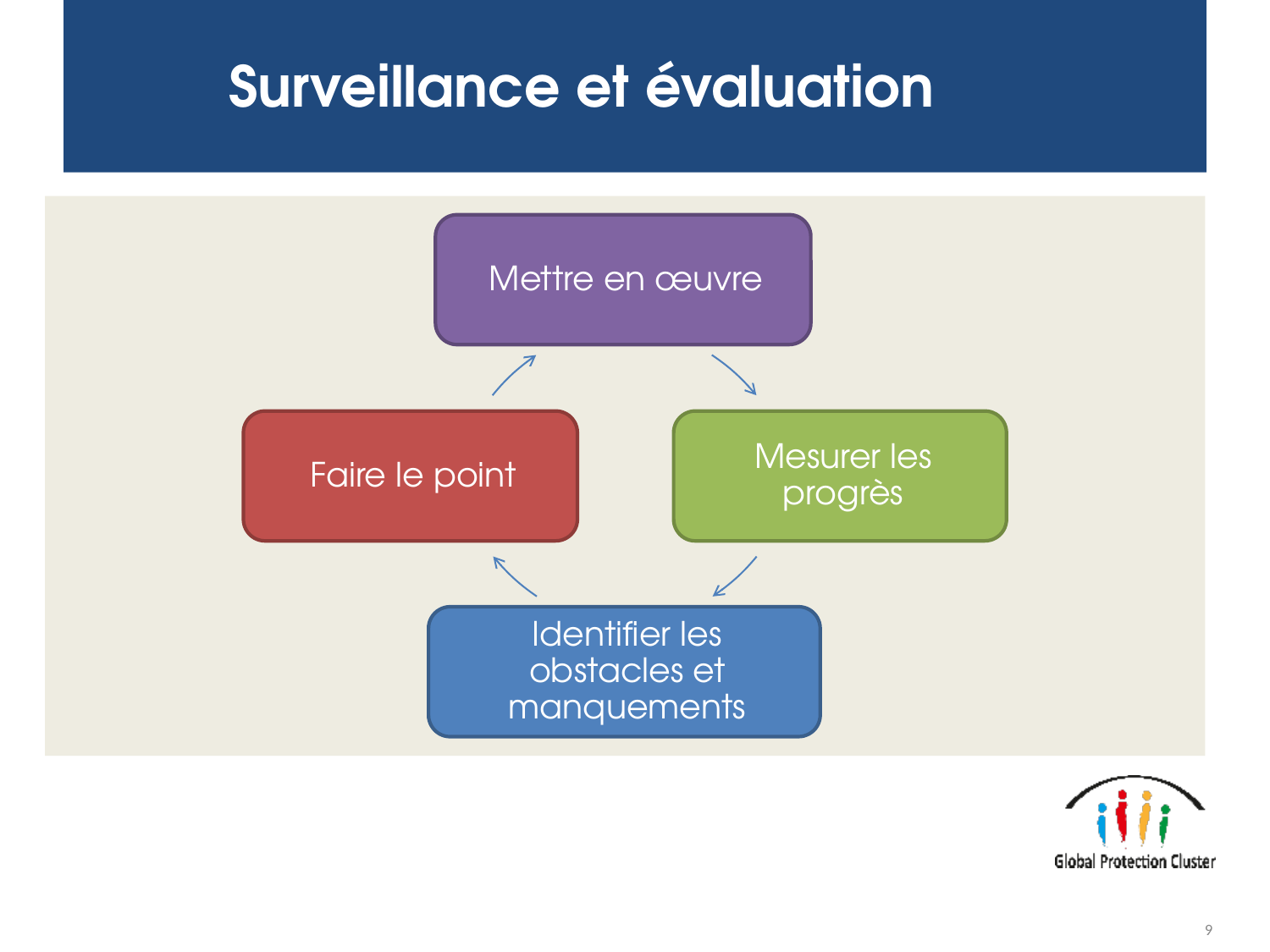

# Surveillance et évaluation
Mettre en œuvre
Mesurer les progrès
Identifier les obstacles et manquements
Faire le point